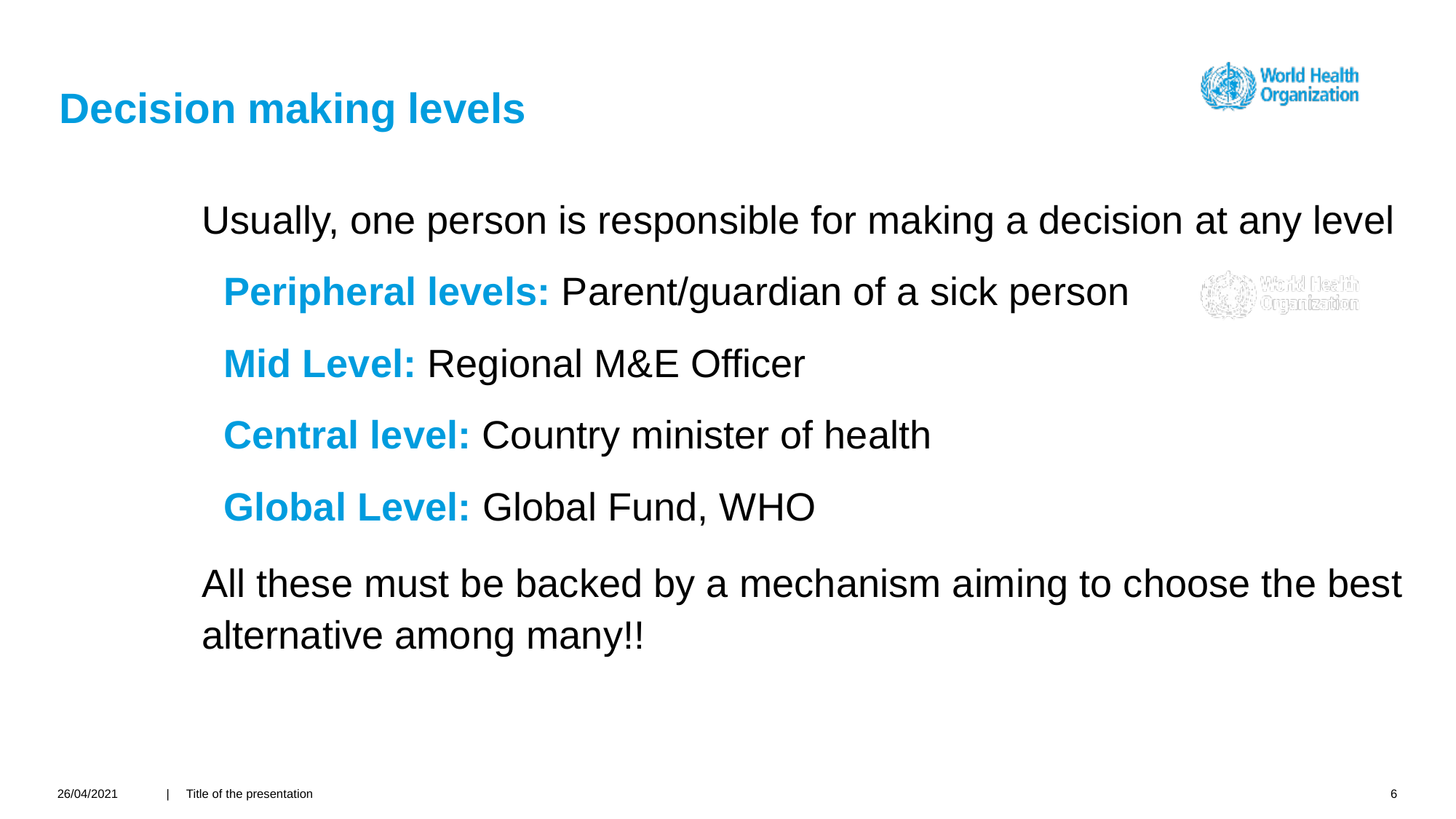

# Decision making levels

Usually, one person is responsible for making a decision at any level
Peripheral levels: Parent/guardian of a sick person
Mid Level: Regional M&E Officer
Central level: Country minister of health
Global Level: Global Fund, WHO
All these must be backed by a mechanism aiming to choose the best alternative among many!!

26/04/2021
|     Title of the presentation
6